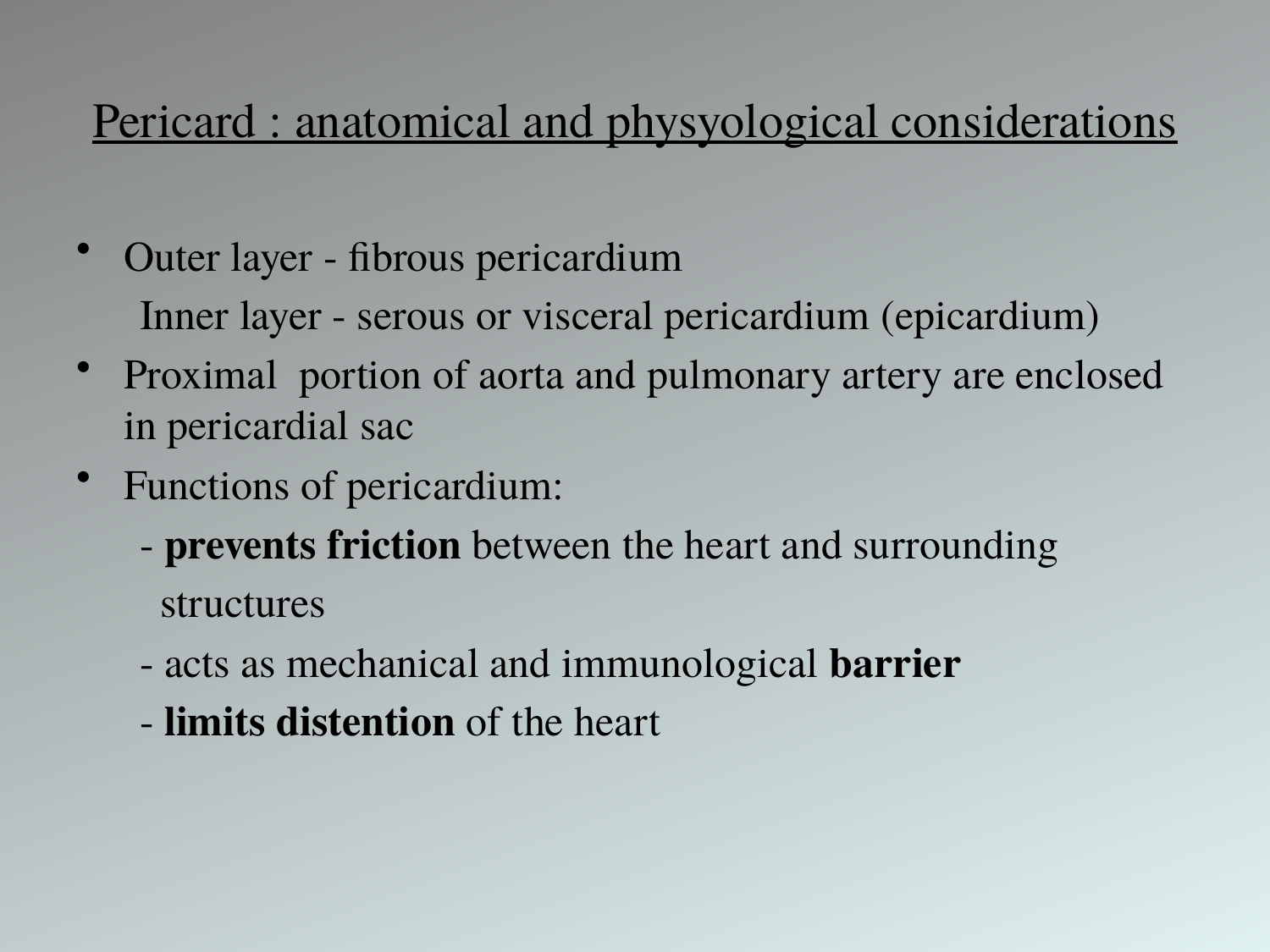

# Pericard : anatomical and physyological considerations
Outer layer - fibrous pericardium
      Inner layer - serous or visceral pericardium (epicardium)
Proximal  portion of aorta and pulmonary artery are enclosed in pericardial sac
Functions of pericardium:
      - prevents friction between the heart and surrounding
        structures
      - acts as mechanical and immunological barrier
      - limits distention of the heart